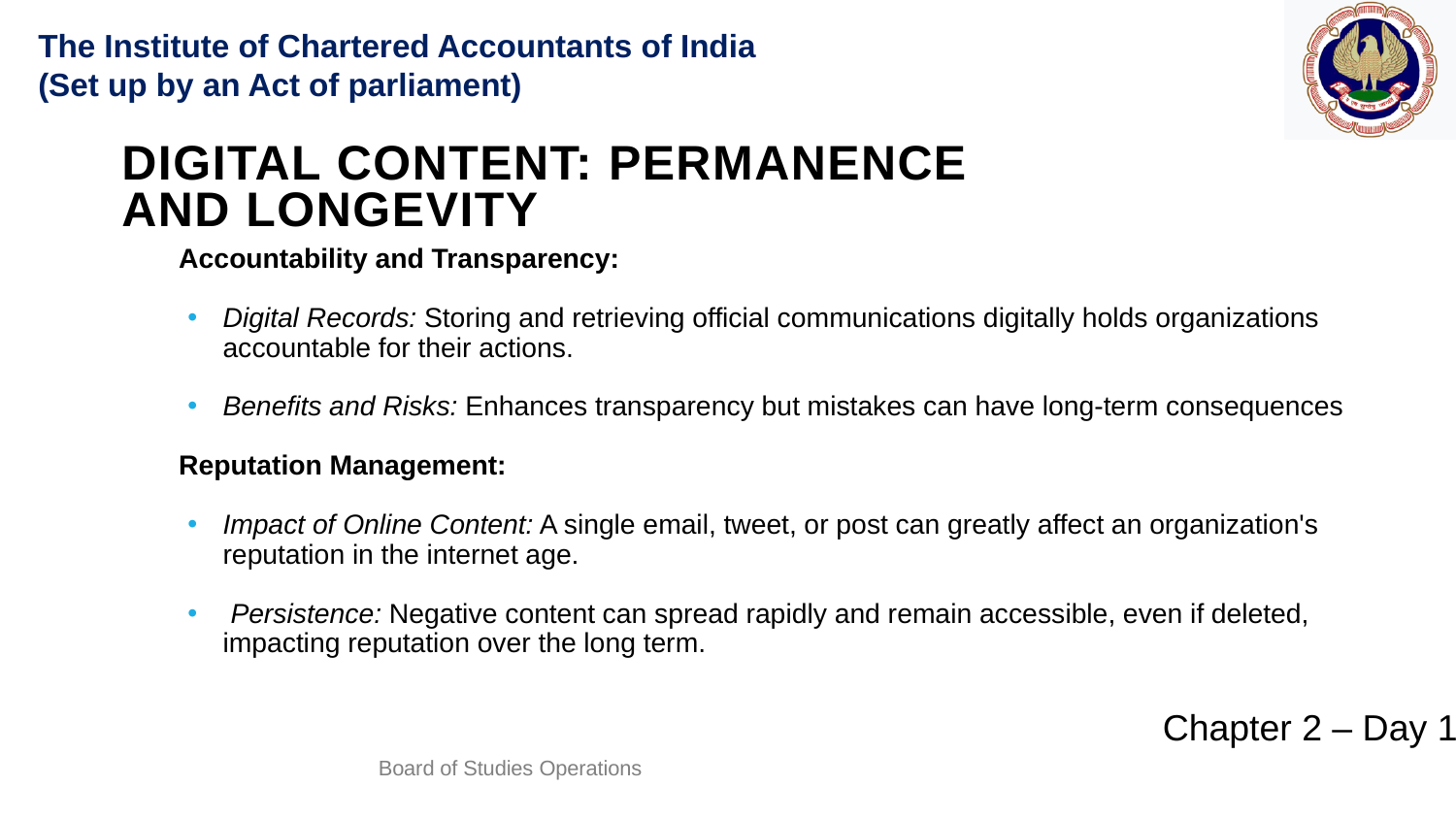

Digital content: Permanence and Longevity
Accountability and Transparency:
Digital Records: Storing and retrieving official communications digitally holds organizations accountable for their actions.
Benefits and Risks: Enhances transparency but mistakes can have long-term consequences
Reputation Management:
Impact of Online Content: A single email, tweet, or post can greatly affect an organization's reputation in the internet age.
 Persistence: Negative content can spread rapidly and remain accessible, even if deleted, impacting reputation over the long term.